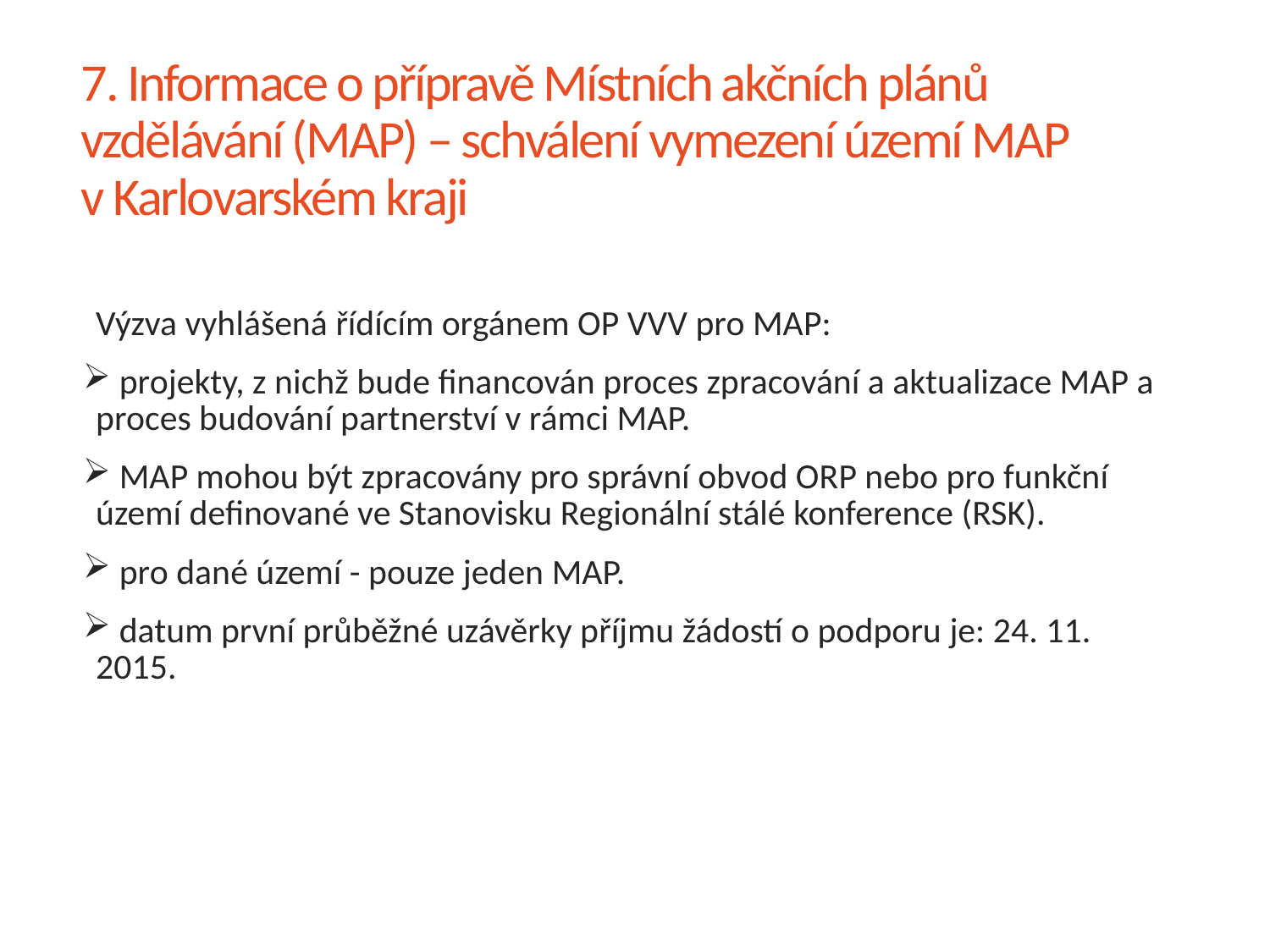

# 7. Informace o přípravě Místních akčních plánů vzdělávání (MAP) – schválení vymezení území MAP v Karlovarském kraji

Výzva vyhlášená řídícím orgánem OP VVV pro MAP:
 projekty, z nichž bude financován proces zpracování a aktualizace MAP a proces budování partnerství v rámci MAP.
 MAP mohou být zpracovány pro správní obvod ORP nebo pro funkční území definované ve Stanovisku Regionální stálé konference (RSK).
 pro dané území - pouze jeden MAP.
 datum první průběžné uzávěrky příjmu žádostí o podporu je: 24. 11. 2015.